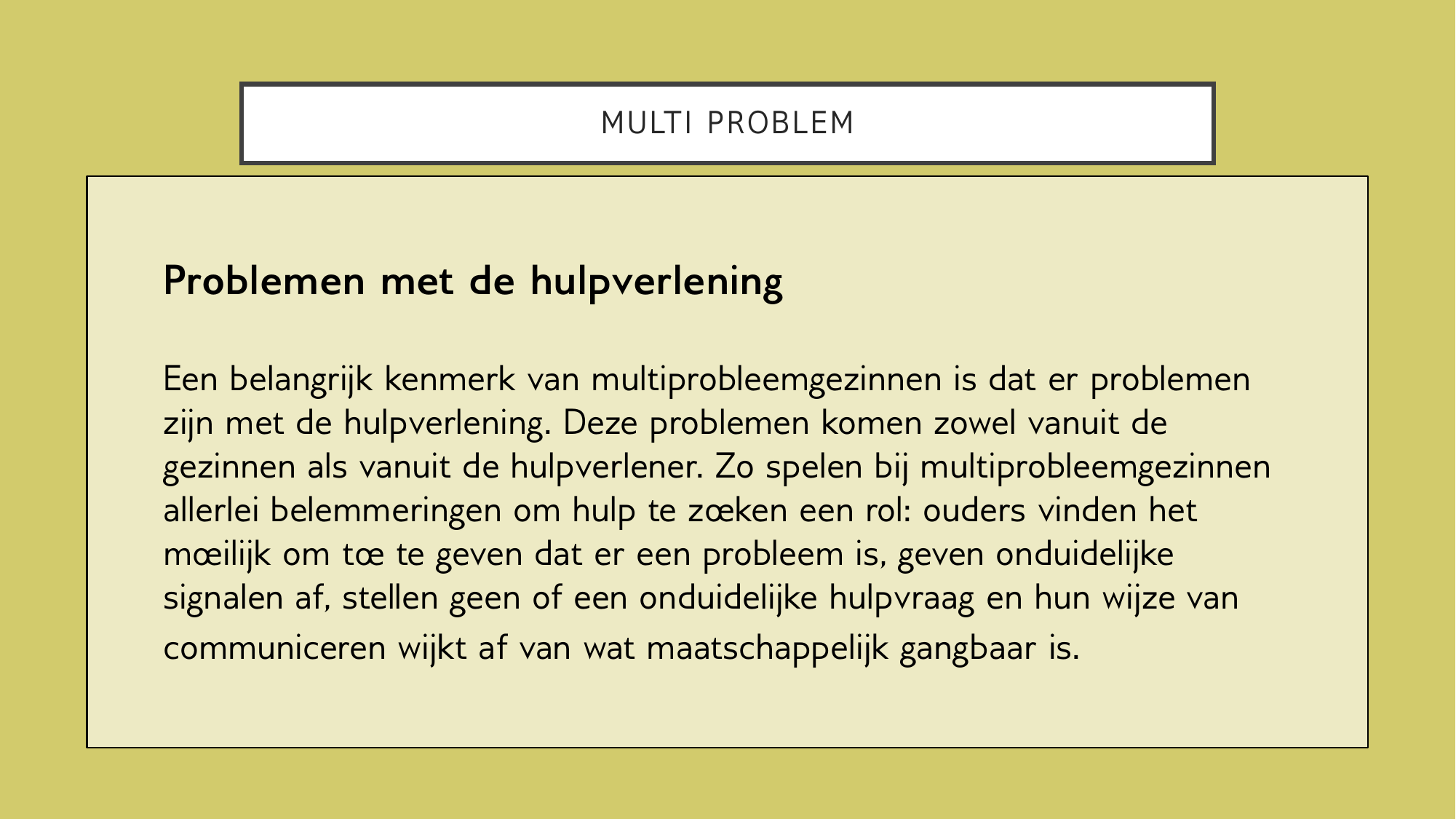

# Multi problem

Problemen met de hulpverlening

Een belangrijk kenmerk van multiprobleemgezinnen is dat er problemen zijn met de hulpverlening. Deze problemen komen zowel vanuit de gezinnen als vanuit de hulpverlener. Zo spelen bij multiprobleemgezinnen allerlei belemmeringen om hulp te zoeken een rol: ouders vinden het moeilijk om toe te geven dat er een probleem is, geven onduidelijke signalen af, stellen geen of een onduidelijke hulpvraag en hun wijze van communiceren wijkt af van wat maatschappelijk gangbaar is.